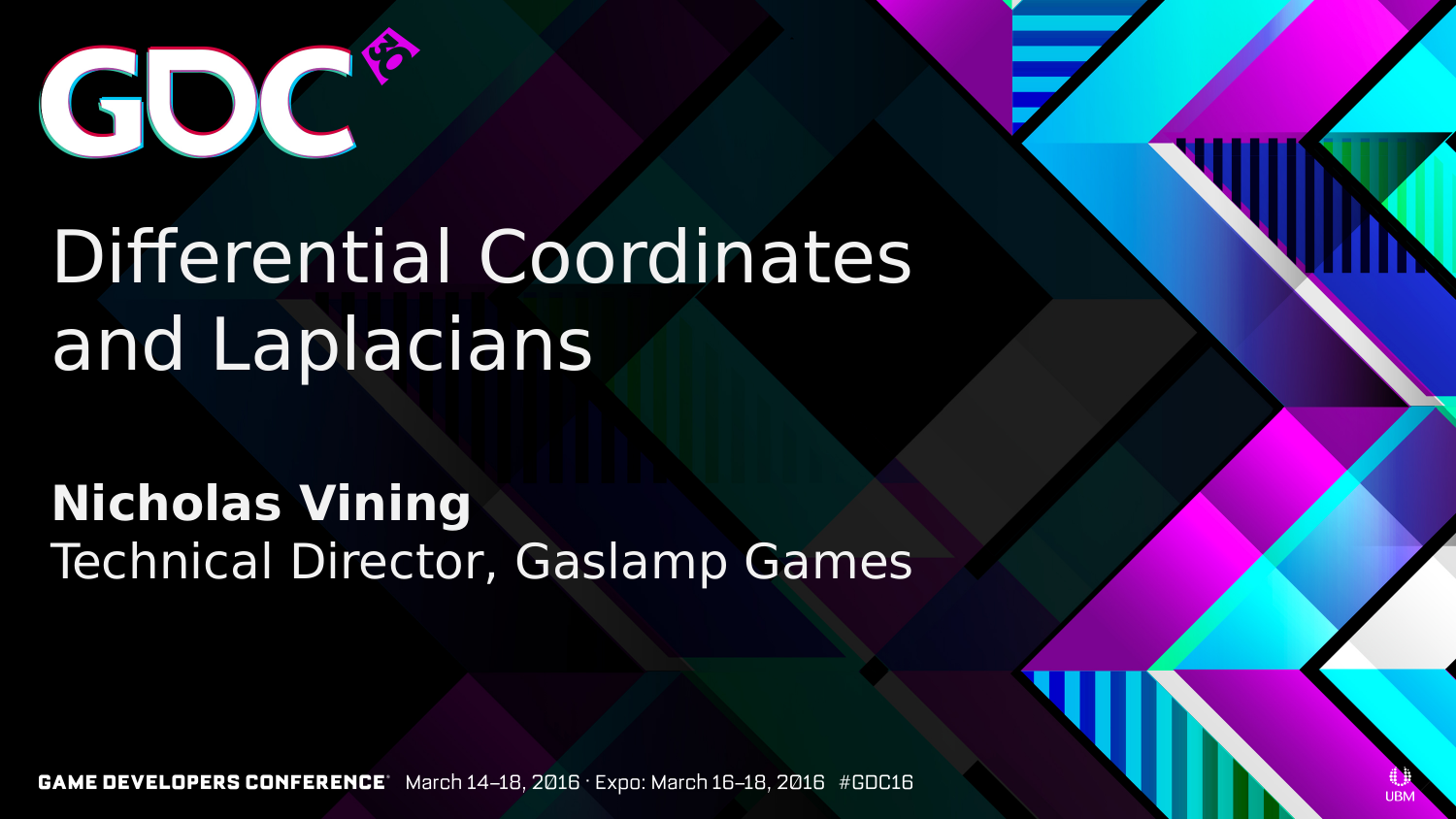

Differential Coordinates and Laplacians
Nicholas Vining
Technical Director, Gaslamp Games